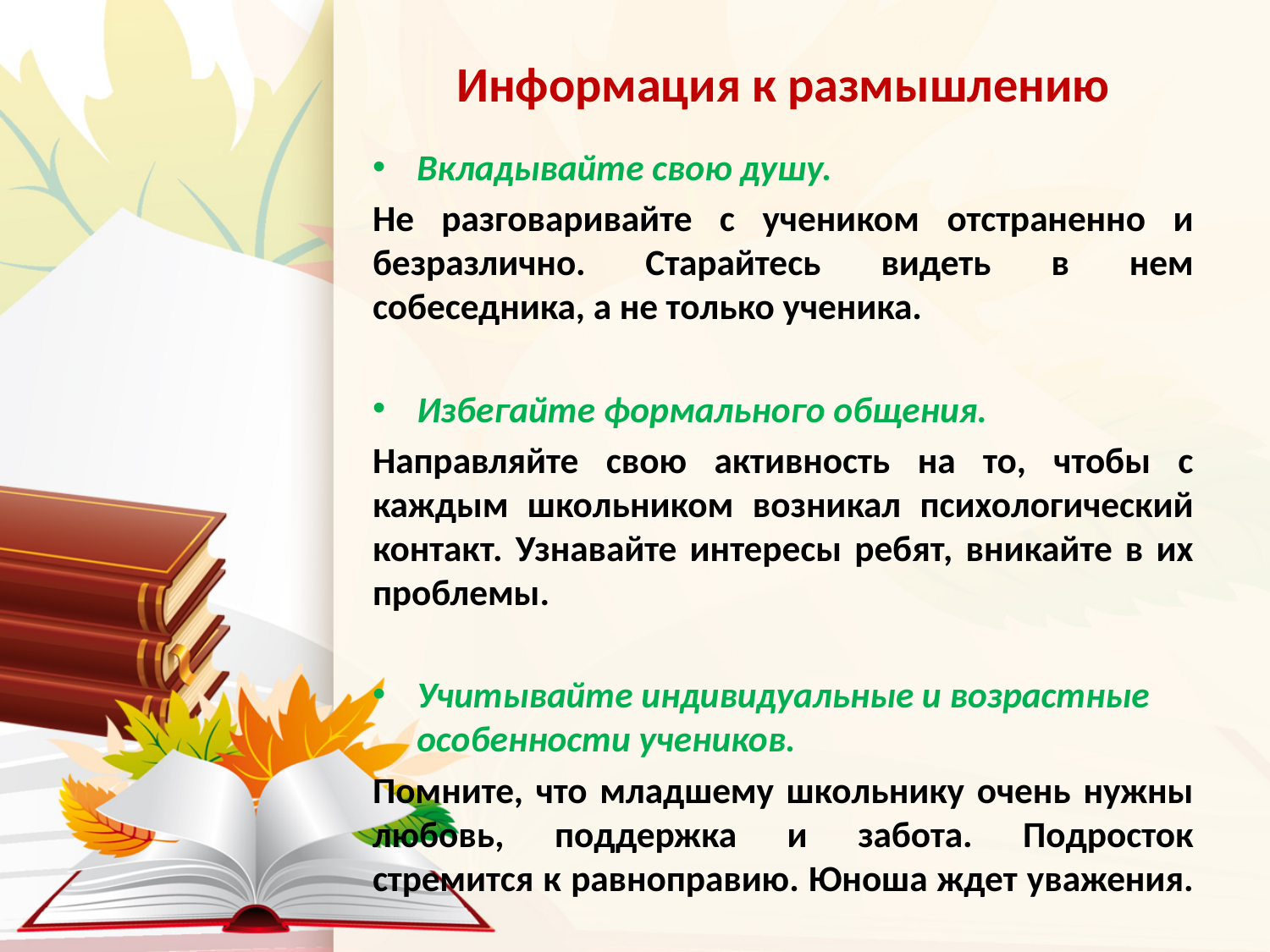

# Информация к размышлению
Вкладывайте свою душу.
Не разговаривайте с учеником отстраненно и безразлично. Старайтесь видеть в нем собеседника, а не только ученика.

Избегайте формального общения.
Направляйте свою активность на то, чтобы с каждым школьником возникал психологический контакт. Узнавайте интересы ребят, вникайте в их проблемы.

Учитывайте индивидуальные и возрастные особенности учеников.
Помните, что младшему школьнику очень нужны любовь, поддержка и забота. Подросток стремится к равноправию. Юноша ждет уважения.